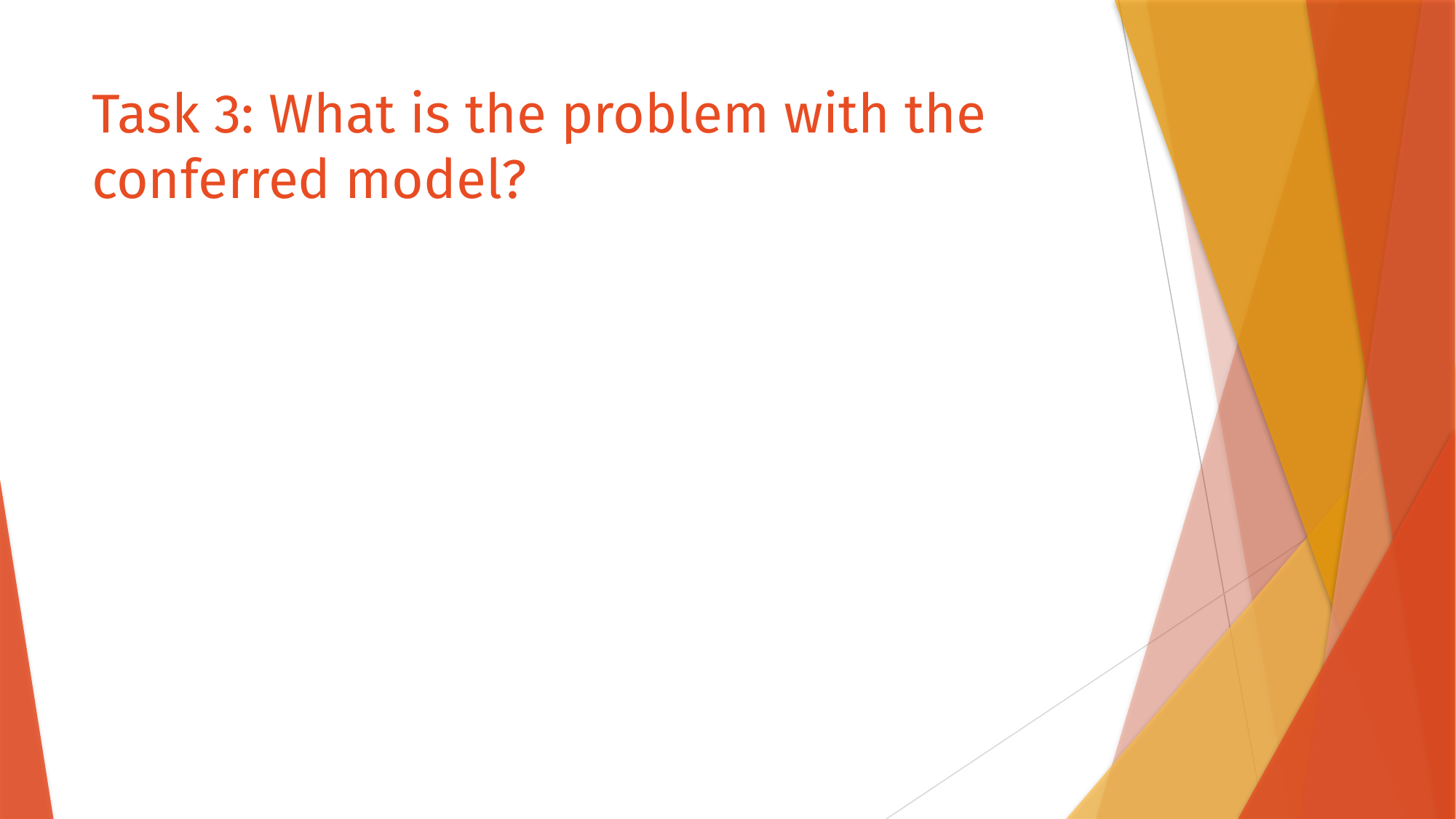

# Task 3: What is the problem with the conferred model?